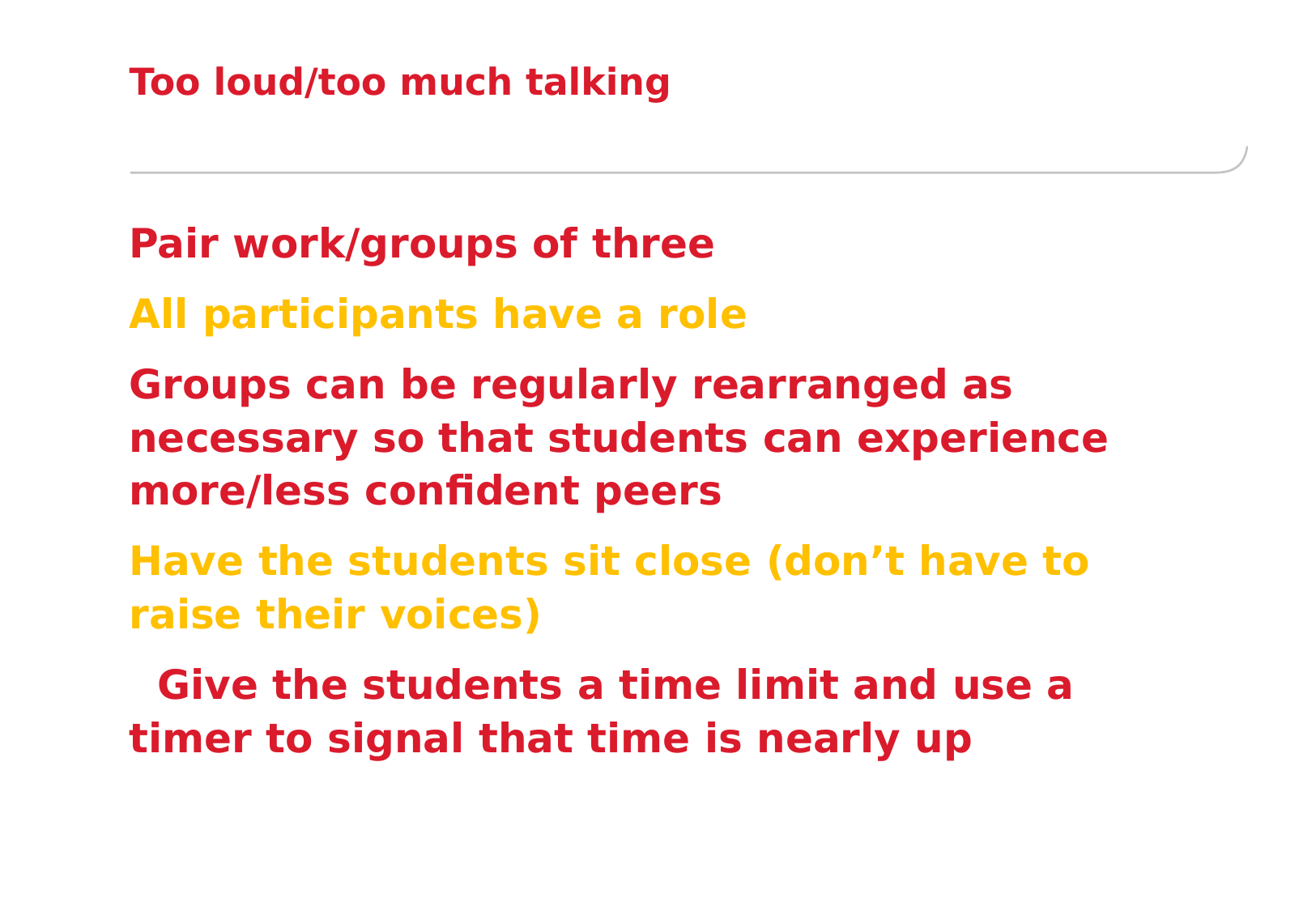

# Too loud/too much talking
Pair work/groups of three
All participants have a role
Groups can be regularly rearranged as necessary so that students can experience more/less confident peers
Have the students sit close (don’t have to raise their voices)
  Give the students a time limit and use a timer to signal that time is nearly up